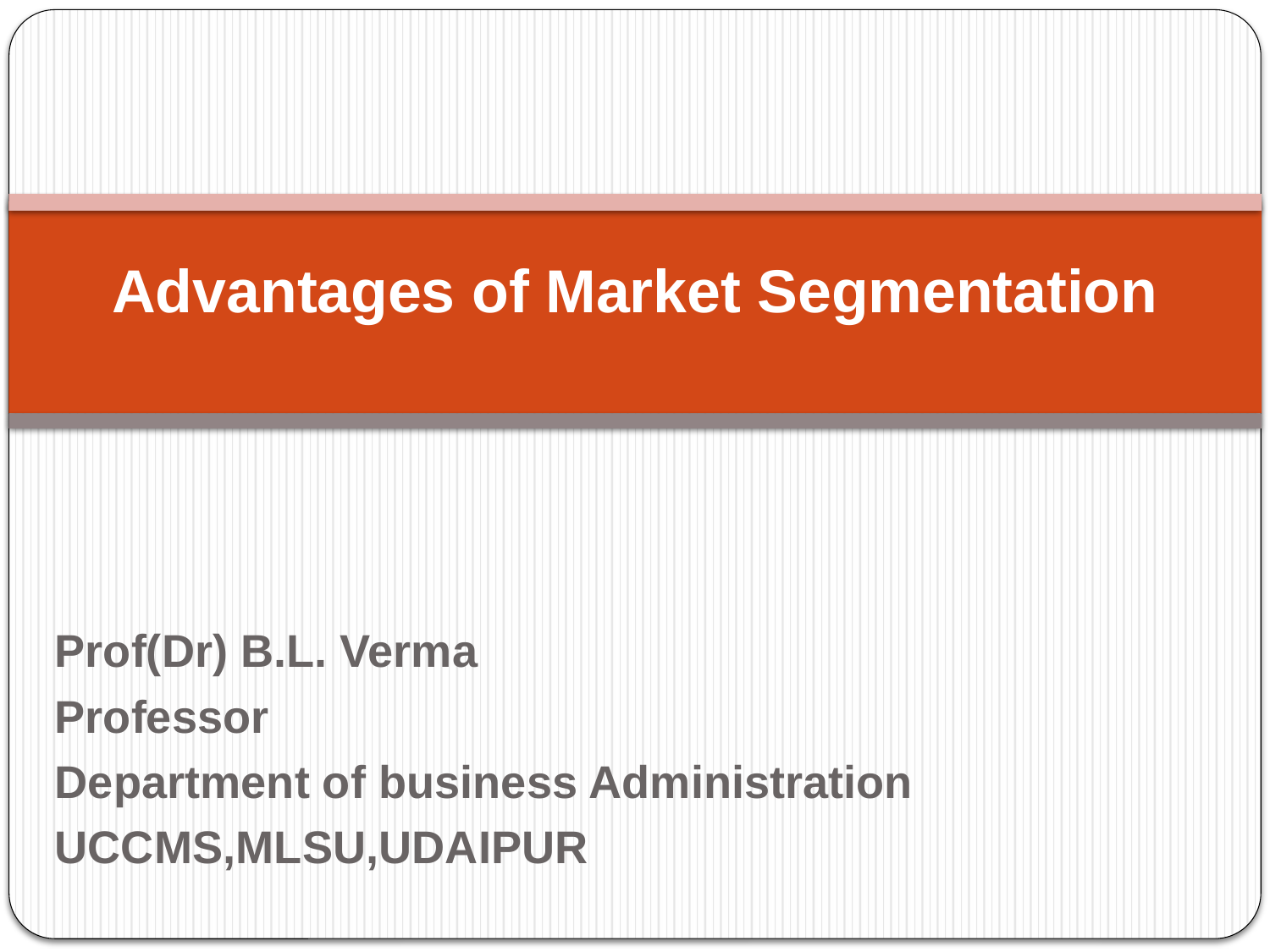

# Advantages of Market Segmentation

Prof(Dr) B.L. Verma
Professor
Department of business Administration
UCCMS,MLSU,UDAIPUR